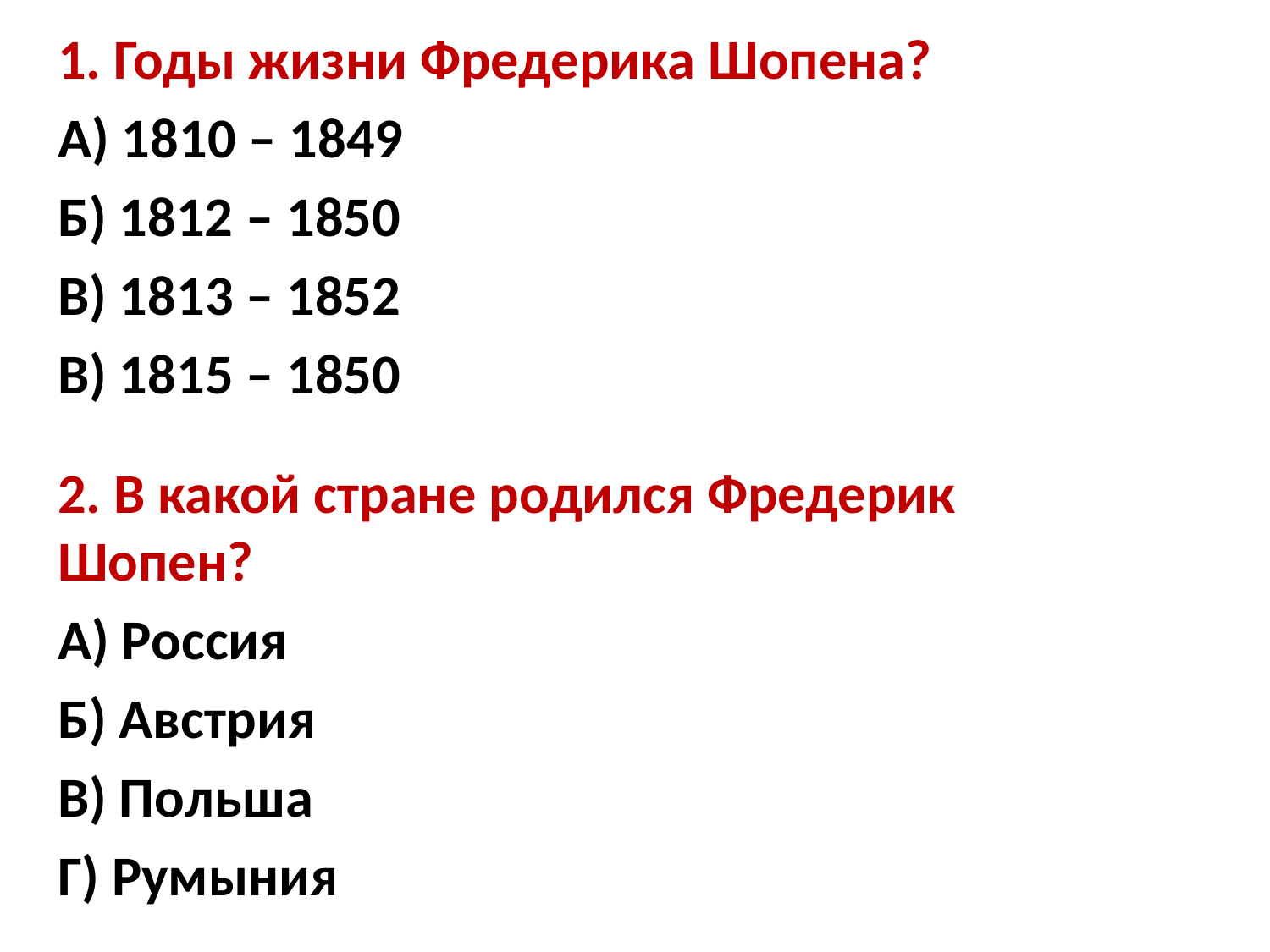

1. Годы жизни Фредерика Шопена?
А) 1810 – 1849
Б) 1812 – 1850
В) 1813 – 1852
В) 1815 – 1850

2. В какой стране родился Фредерик Шопен?
А) Россия
Б) Австрия
В) Польша
Г) Румыния